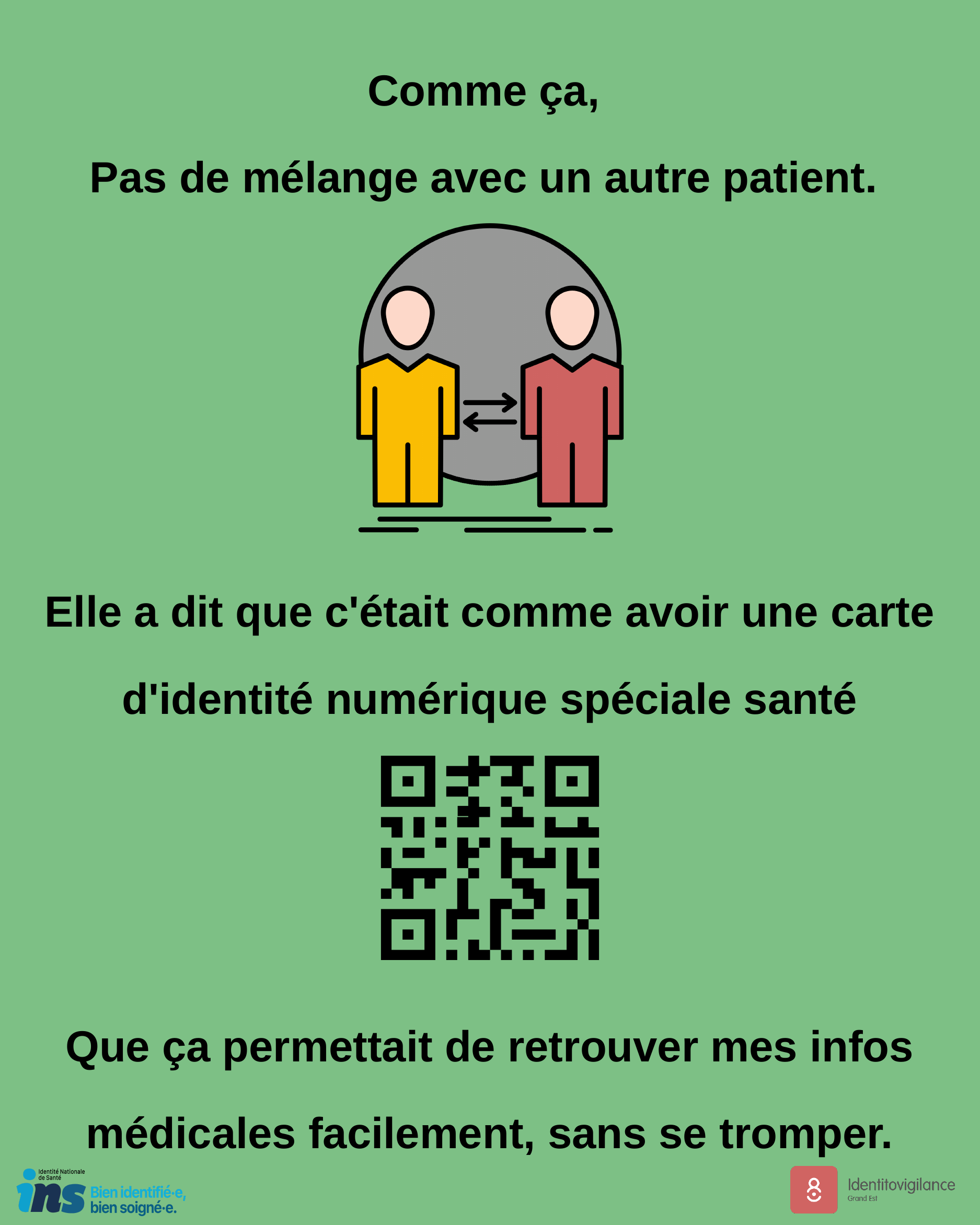

Comme ça,
Pas de mélange avec un autre patient.

Elle a dit que c'était comme avoir une carte d'identité numérique spéciale santé

Que ça permettait de retrouver mes infos médicales facilement, sans se tromper.